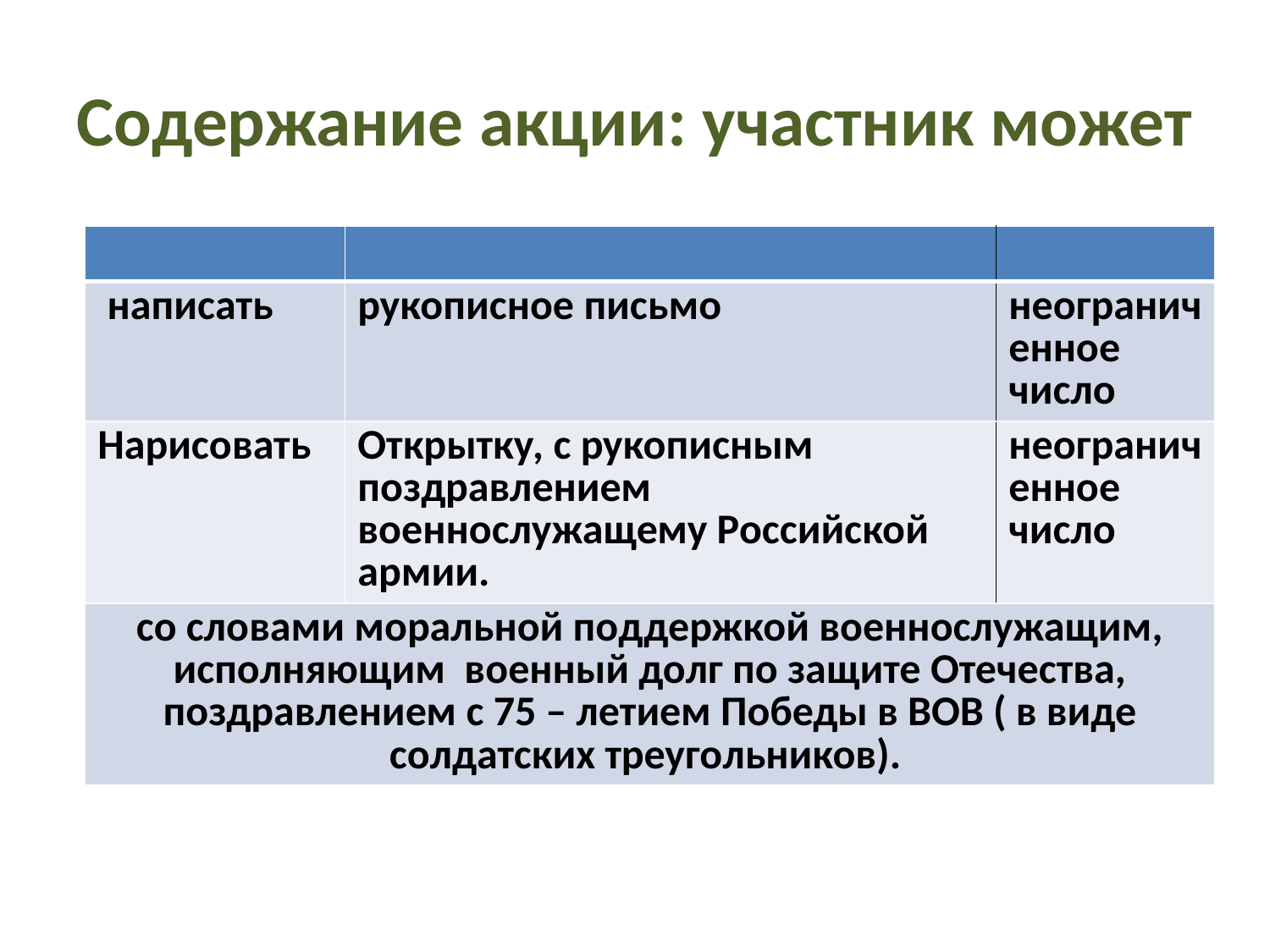

# Содержание акции: участник может
|  |  |  |
| --- | --- | --- |
| написать | рукописное письмо | неограниченное число |
| Нарисовать | Открытку, с рукописным поздравлением военнослужащему Российской армии. | неограниченное число |
| со словами моральной поддержкой военнослужащим, исполняющим военный долг по защите Отечества, поздравлением с 75 – летием Победы в ВОВ ( в виде солдатских треугольников). |  |  |